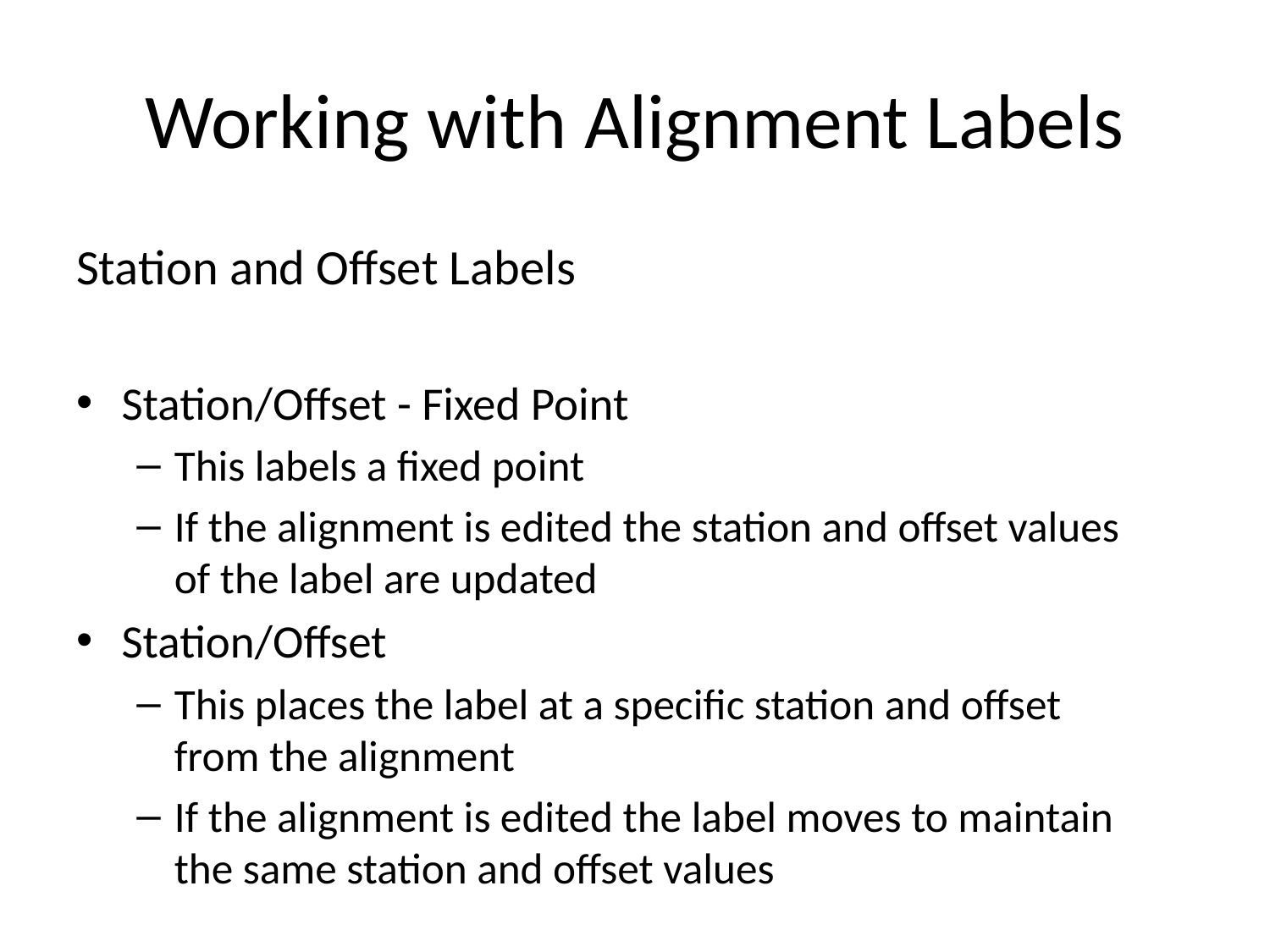

# Working with Alignment Labels
Station and Offset Labels

Station/Offset - Fixed Point
This labels a fixed point
If the alignment is edited the station and offset values of the label are updated
Station/Offset
This places the label at a specific station and offset from the alignment
If the alignment is edited the label moves to maintain the same station and offset values